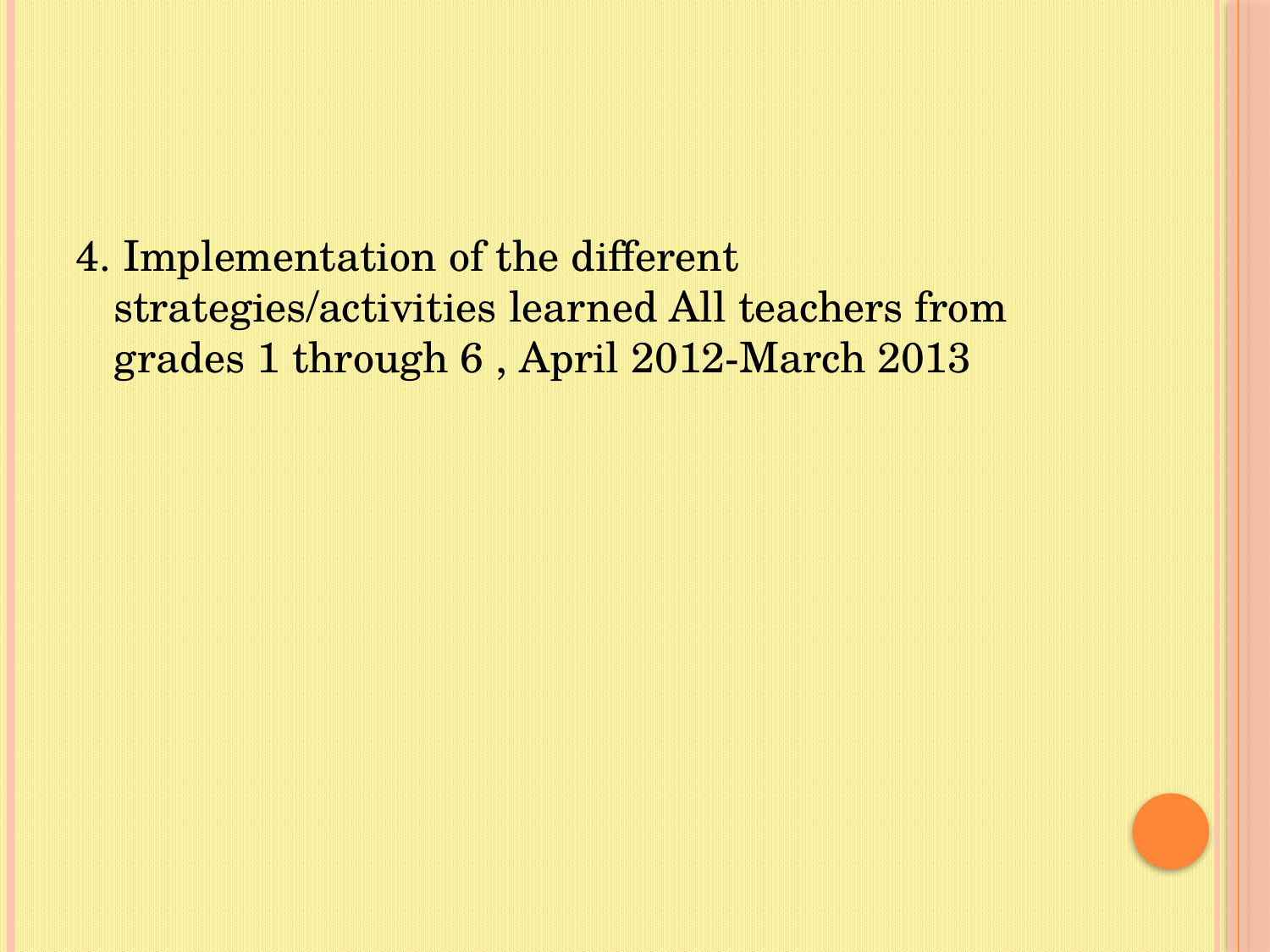

4. Implementation of the different strategies/activities learned All teachers from grades 1 through 6 , April 2012-March 2013